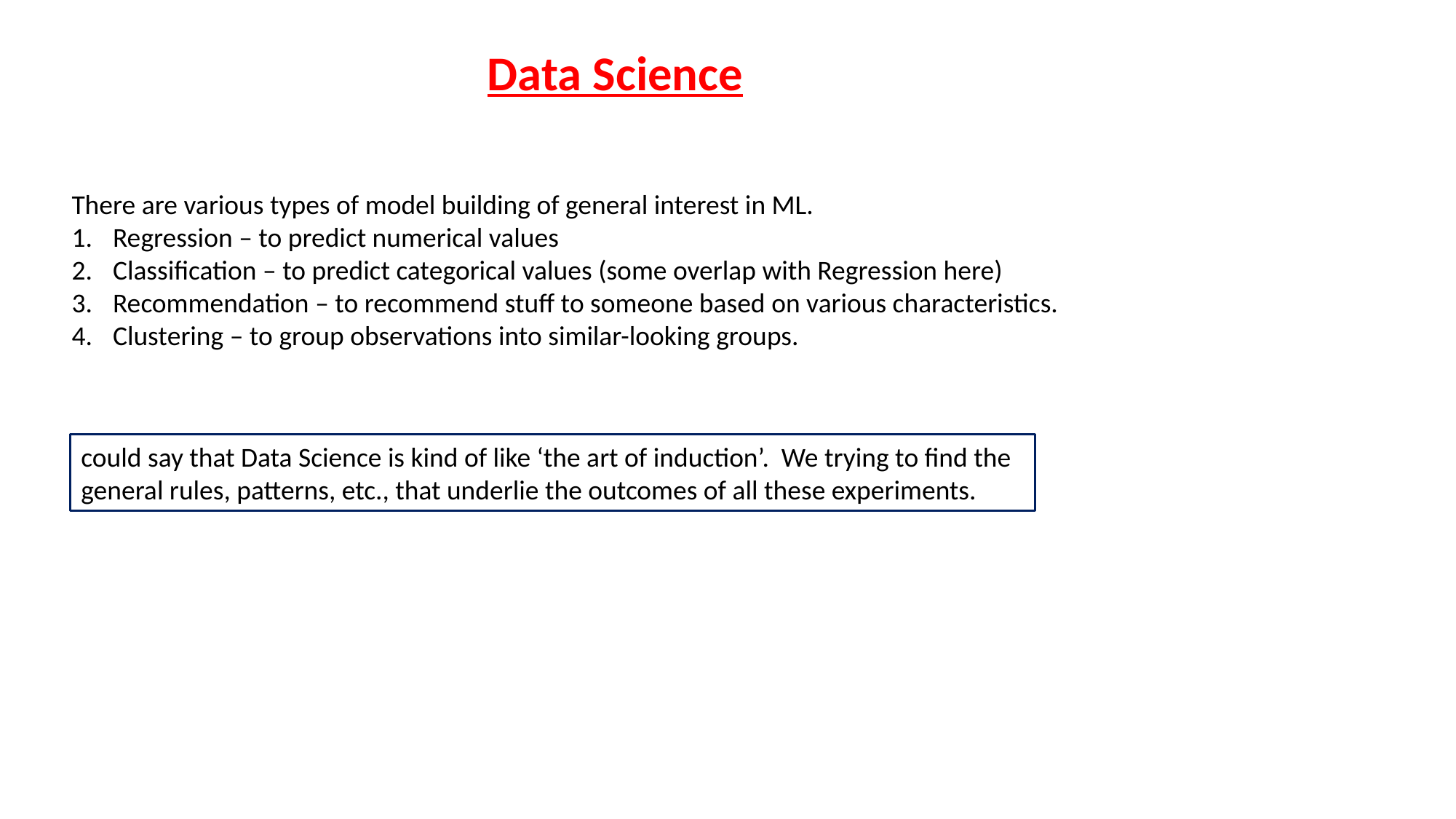

Data Science
There are various types of model building of general interest in ML.
Regression – to predict numerical values
Classification – to predict categorical values (some overlap with Regression here)
Recommendation – to recommend stuff to someone based on various characteristics.
Clustering – to group observations into similar-looking groups.

could say that Data Science is kind of like ‘the art of induction’.  We trying to find the general rules, patterns, etc., that underlie the outcomes of all these experiments.